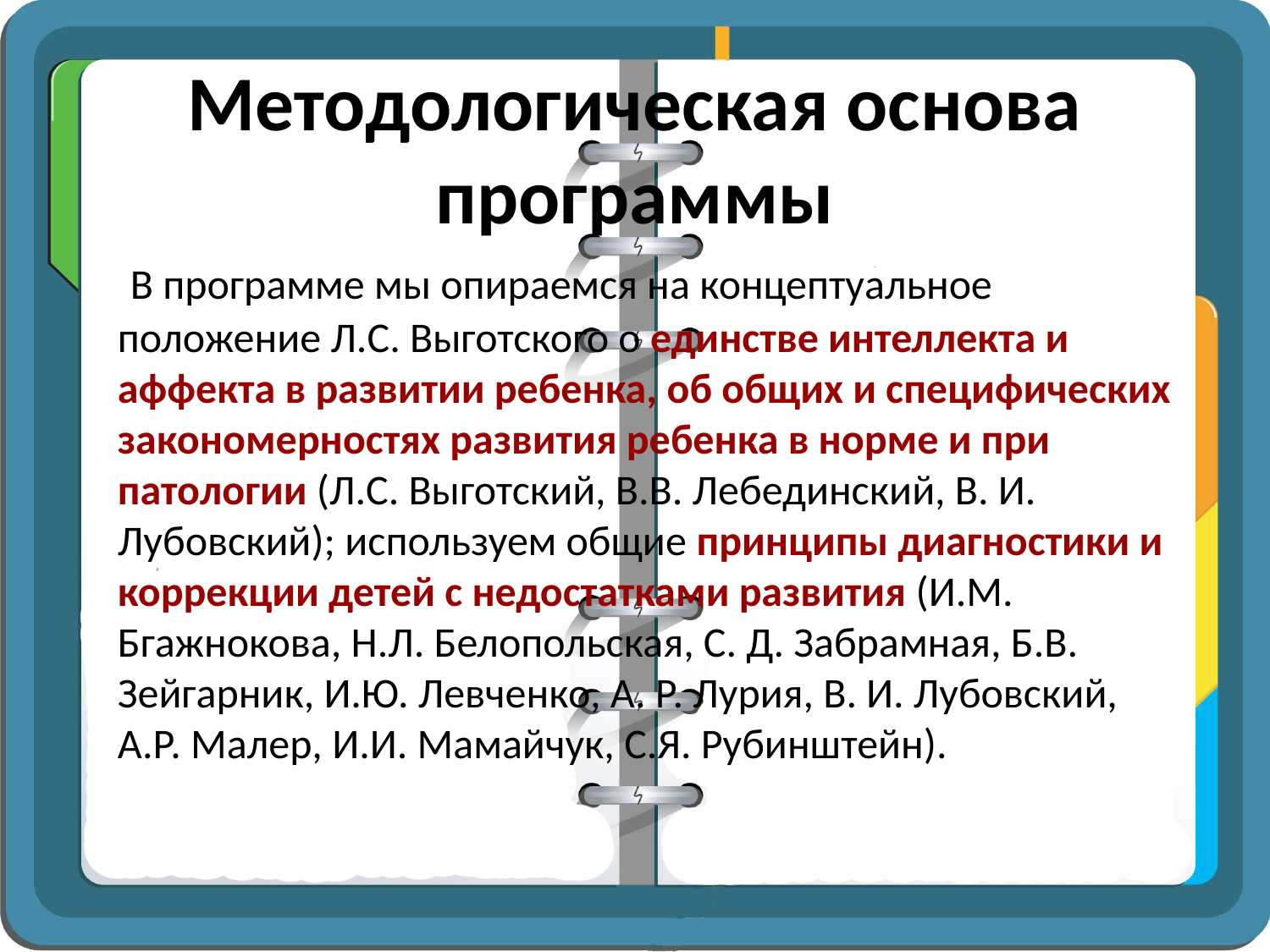

# Методологическая основа программы
 В программе мы опираемся на концептуальное положение Л.С. Выготского о единстве интеллекта и аффекта в развитии ребенка, об общих и специфических закономерностях развития ребенка в норме и при патологии (Л.С. Выготский, В.В. Лебединский, В. И. Лубовский); используем общие принципы диагностики и коррекции детей с недостатками развития (И.М. Бгажнокова, Н.Л. Белопольская, С. Д. Забрамная, Б.В. Зейгарник, И.Ю. Левченко, А. Р. Лурия, В. И. Лубовский, А.Р. Малер, И.И. Мамайчук, С.Я. Рубинштейн).